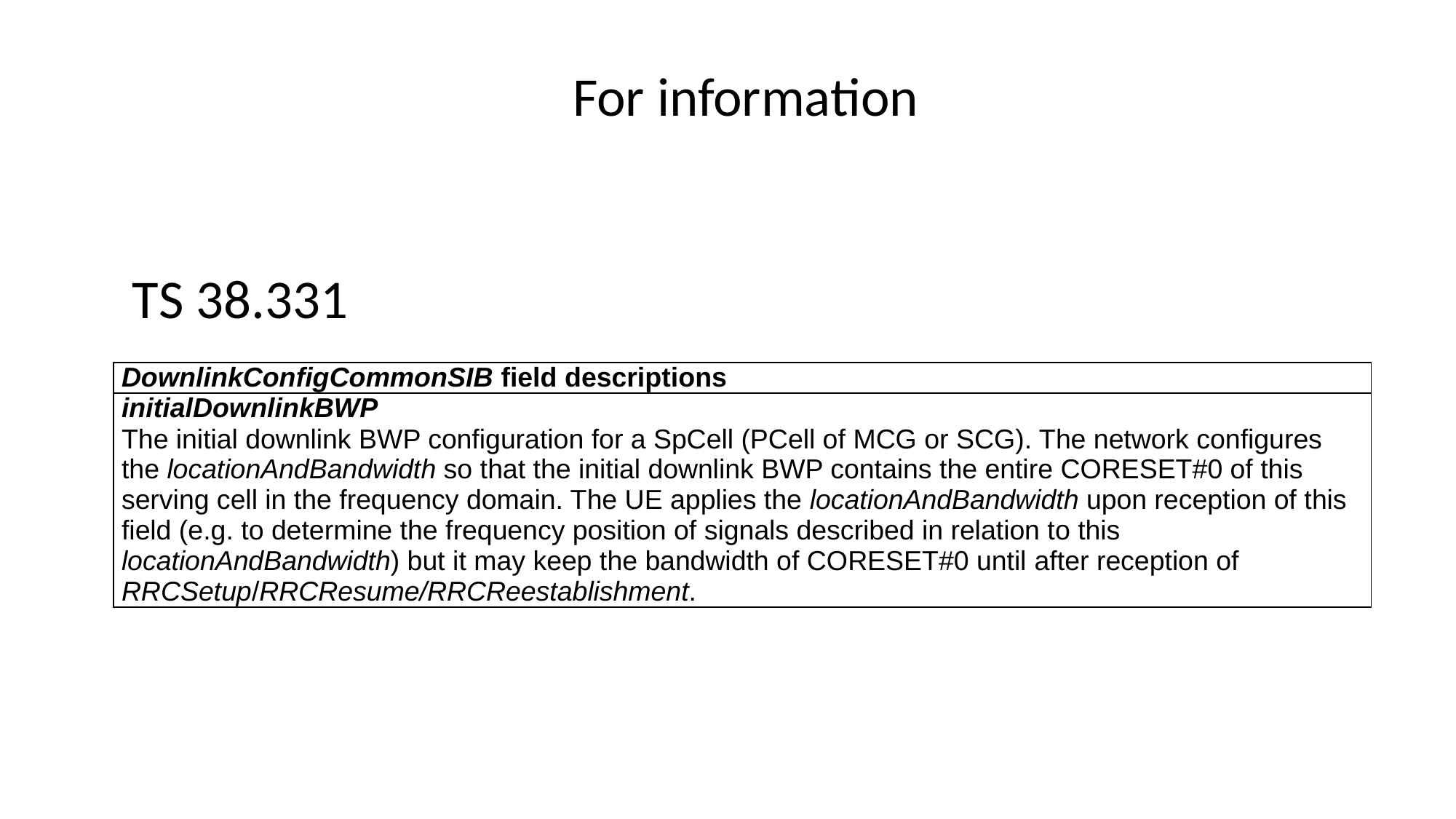

For information
TS 38.331
| DownlinkConfigCommonSIB field descriptions |
| --- |
| initialDownlinkBWP The initial downlink BWP configuration for a SpCell (PCell of MCG or SCG). The network configures the locationAndBandwidth so that the initial downlink BWP contains the entire CORESET#0 of this serving cell in the frequency domain. The UE applies the locationAndBandwidth upon reception of this field (e.g. to determine the frequency position of signals described in relation to this locationAndBandwidth) but it may keep the bandwidth of CORESET#0 until after reception of RRCSetup/RRCResume/RRCReestablishment. |